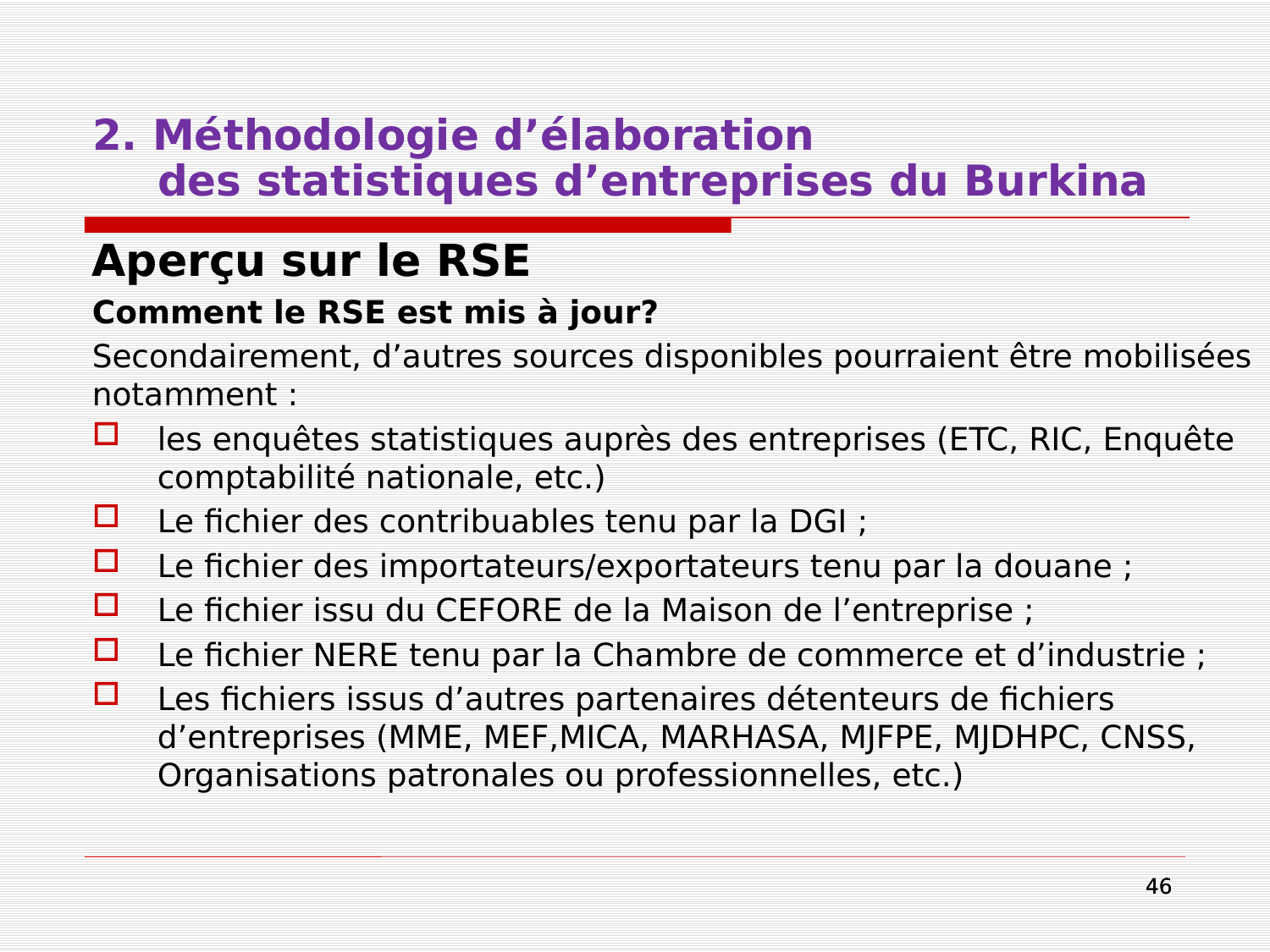

# 2. Méthodologie d’élaboration des statistiques d’entreprises du Burkina
Aperçu sur le RSE
Comment le RSE est mis à jour?
Secondairement, d’autres sources disponibles pourraient être mobilisées notamment :
les enquêtes statistiques auprès des entreprises (ETC, RIC, Enquête comptabilité nationale, etc.)
Le fichier des contribuables tenu par la DGI ;
Le fichier des importateurs/exportateurs tenu par la douane ;
Le fichier issu du CEFORE de la Maison de l’entreprise ;
Le fichier NERE tenu par la Chambre de commerce et d’industrie ;
Les fichiers issus d’autres partenaires détenteurs de fichiers d’entreprises (MME, MEF,MICA, MARHASA, MJFPE, MJDHPC, CNSS, Organisations patronales ou professionnelles, etc.)

46
46